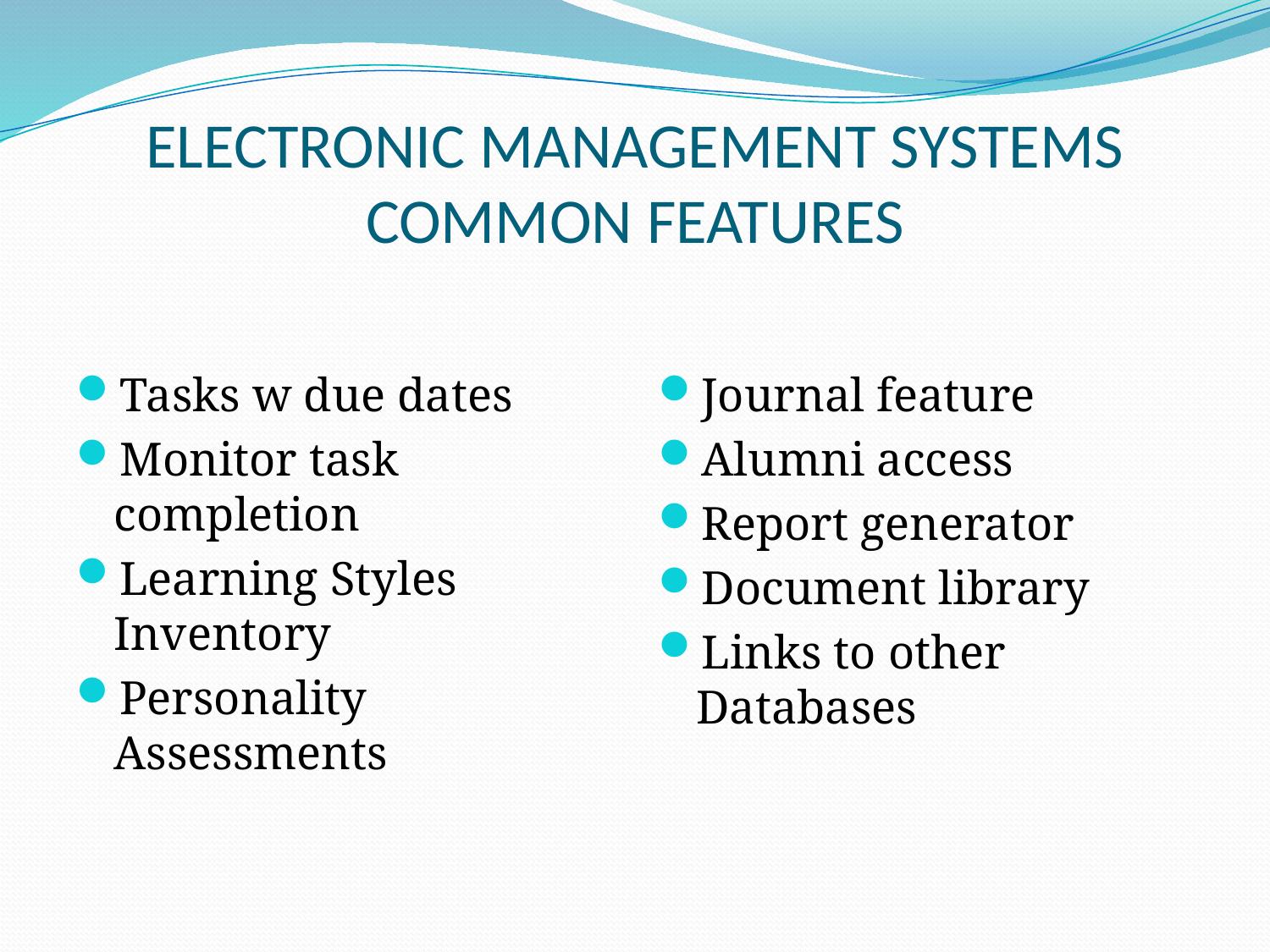

# ELECTRONIC MANAGEMENT SYSTEMS COMMON FEATURES
Tasks w due dates
Monitor task completion
Learning Styles Inventory
Personality Assessments

Journal feature
Alumni access
Report generator
Document library
Links to other Databases